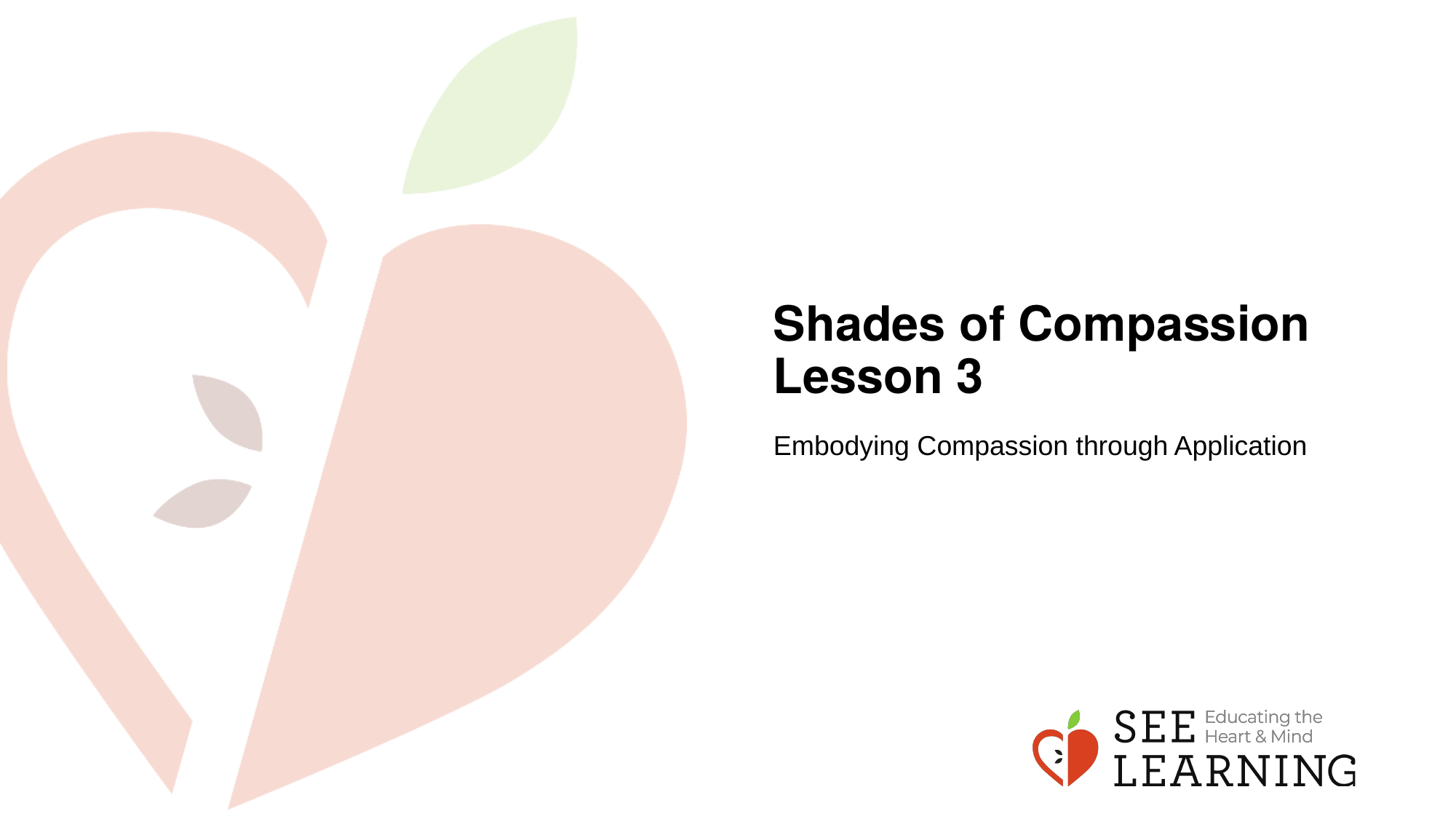

# Shades of Compassion Lesson 3
Embodying Compassion through Application